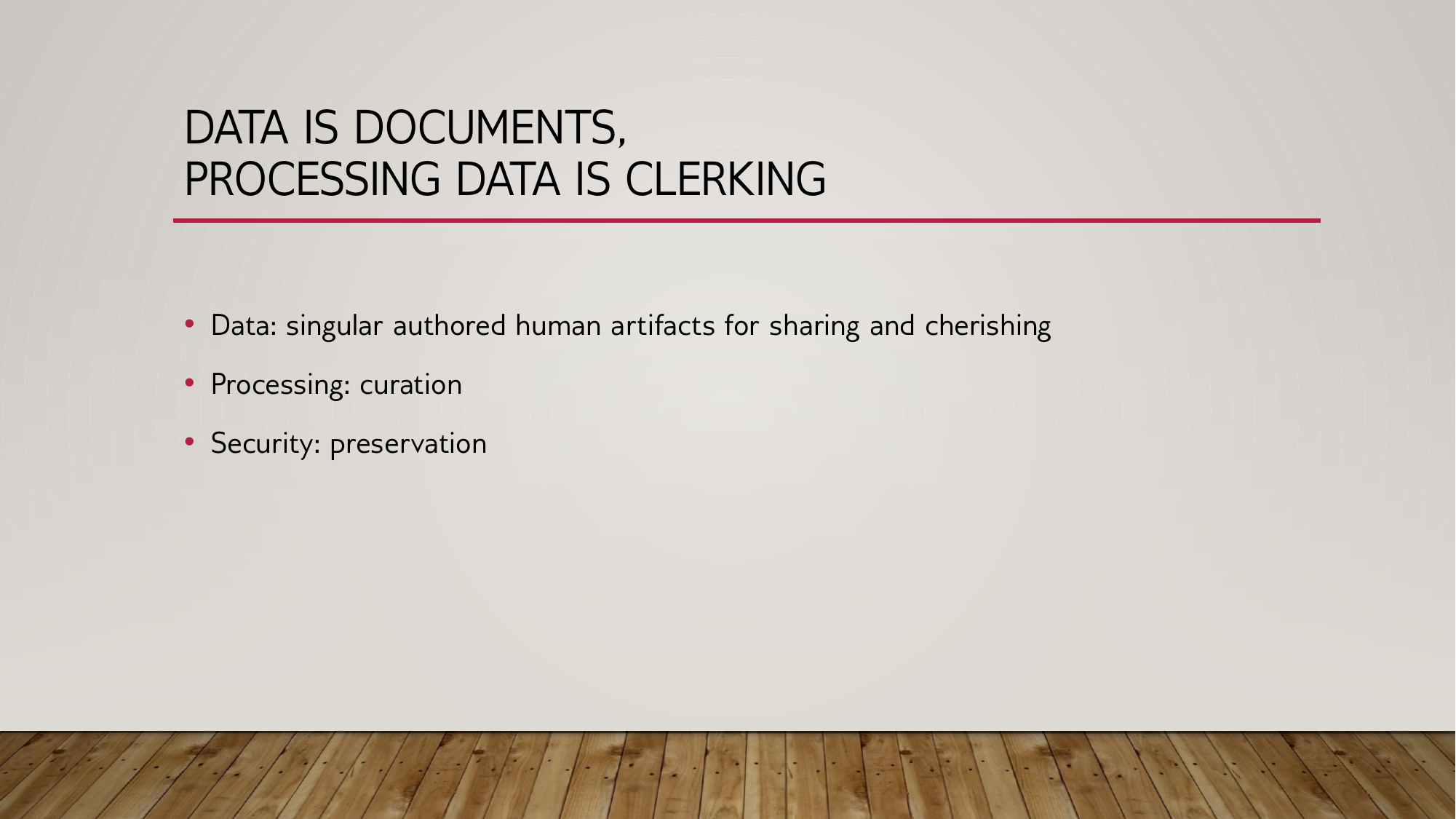

# DATA IS DOCUMENTS, PROCESSING DATA IS CLERKING

Data: singular authored human artifacts for sharing and cherishing
Processing: curation
Security: preservation